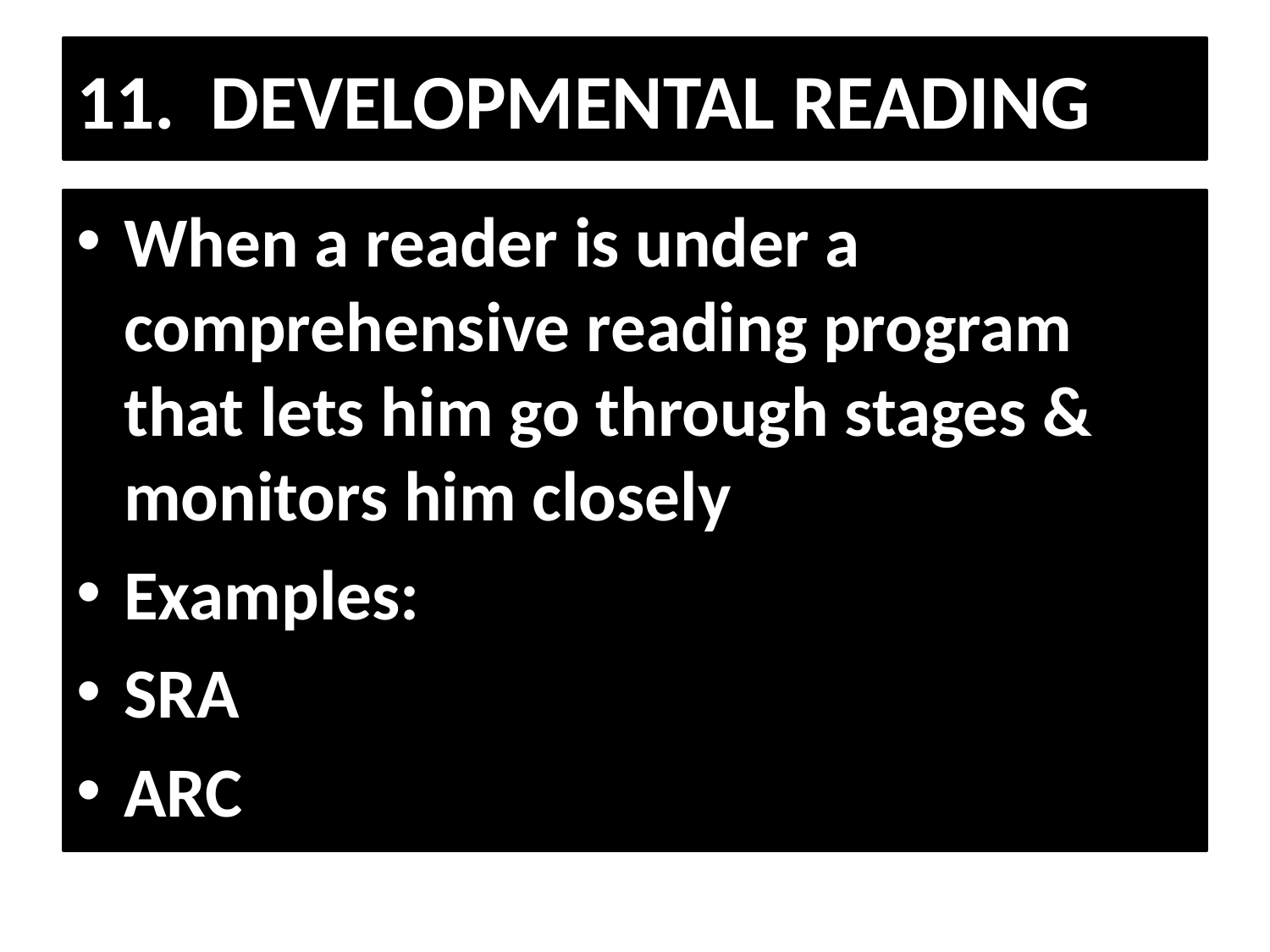

# 11.  DEVELOPMENTAL READING
When a reader is under a comprehensive reading program that lets him go through stages & monitors him closely
Examples:
SRA
ARC